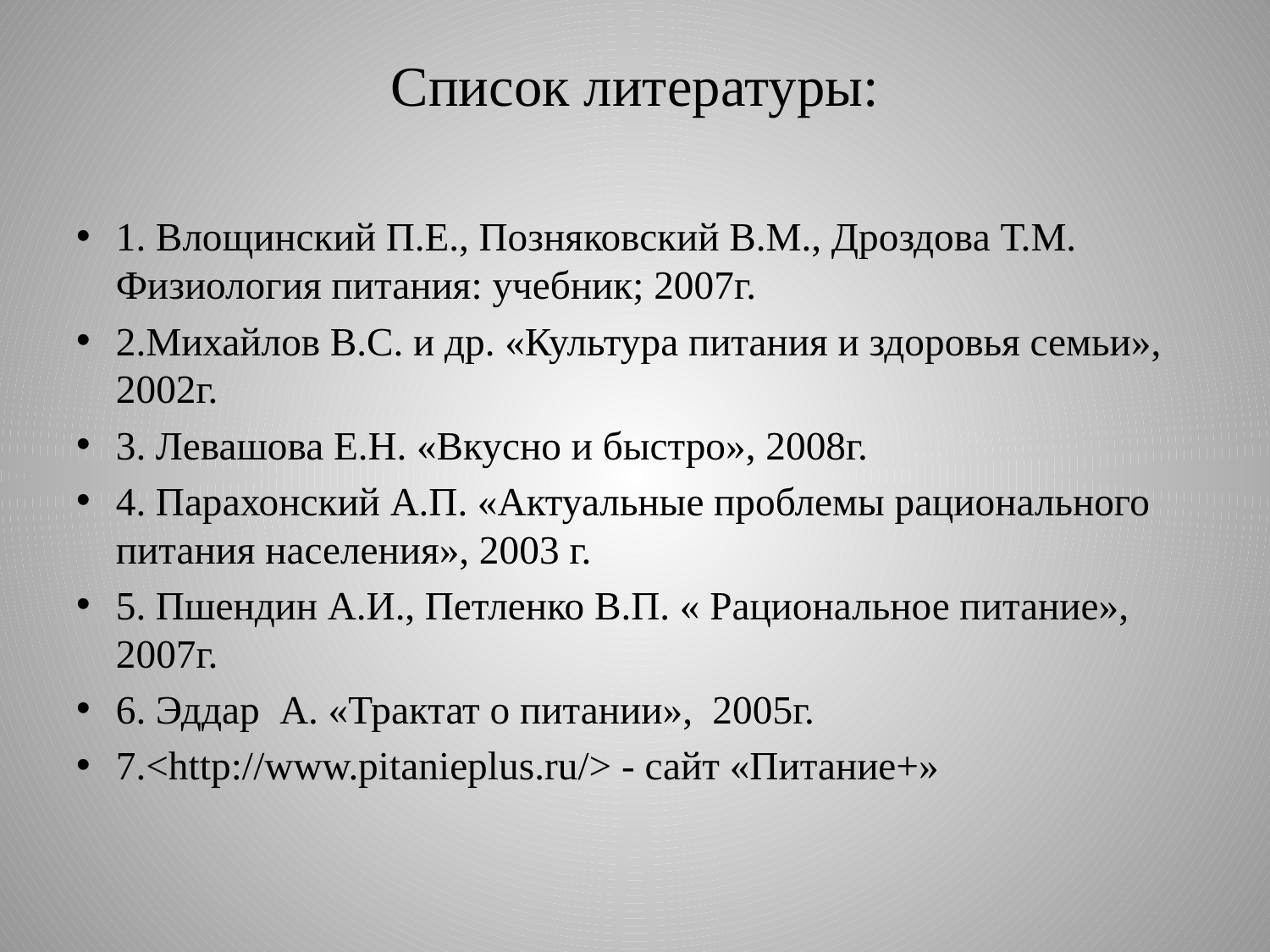

# Список литературы:

1. Влощинский П.Е., Позняковский В.М., Дроздова Т.М. Физиология питания: учебник; 2007г.
2.Михайлов В.С. и др. «Культура питания и здоровья семьи», 2002г.
3. Левашова Е.Н. «Вкусно и быстро», 2008г.
4. Парахонский А.П. «Актуальные проблемы рационального питания населения», 2003 г.
5. Пшендин А.И., Петленко В.П. « Рациональное питание», 2007г.
6. Эддар  А. «Трактат о питании»,  2005г.
7.<http://www.pitanieplus.ru/> - сайт «Питание+»